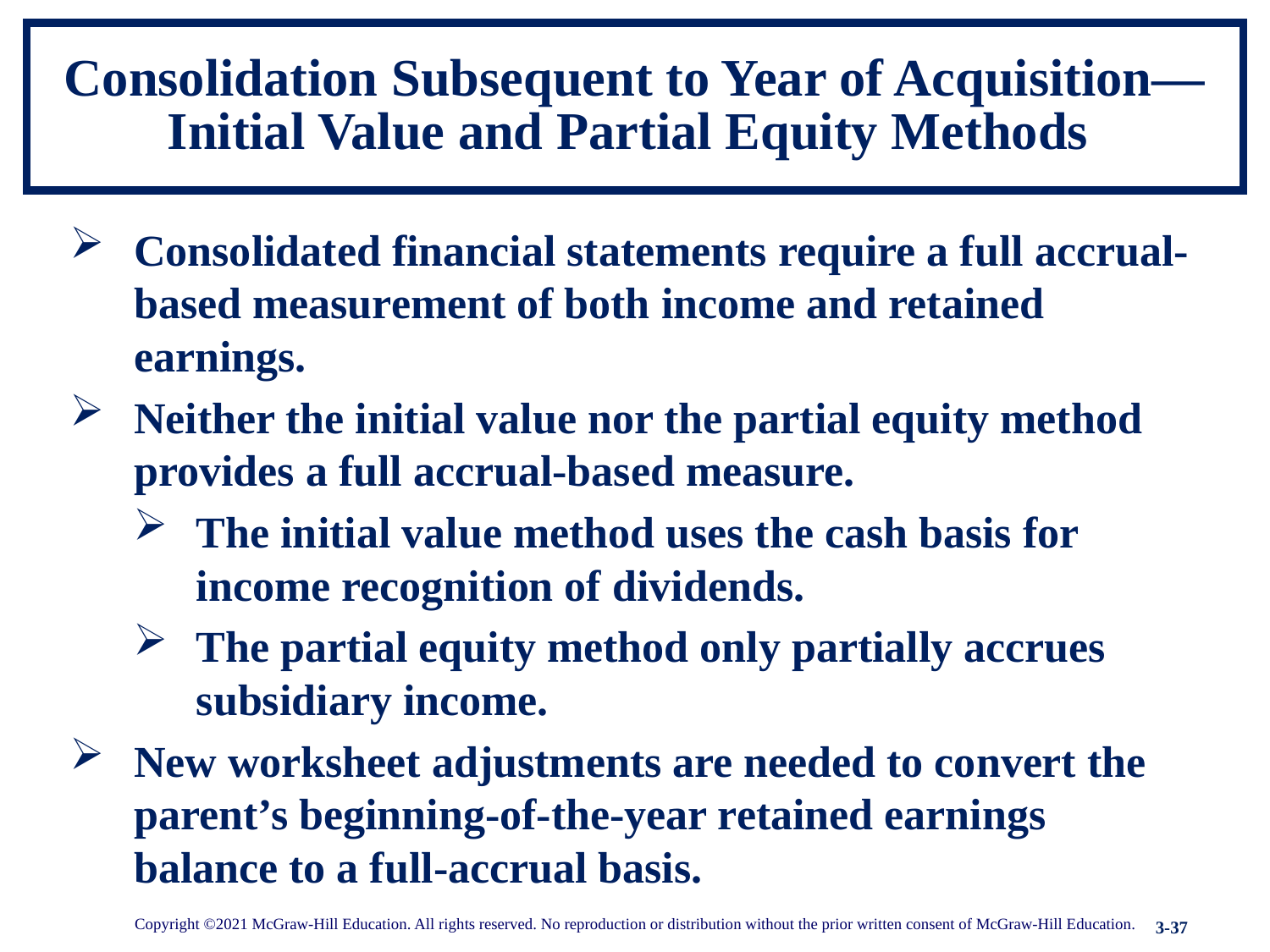

# Consolidation Subsequent to Year of Acquisition—Initial Value and Partial Equity Methods
Consolidated financial statements require a full accrual-based measurement of both income and retained earnings.
Neither the initial value nor the partial equity method provides a full accrual-based measure.
The initial value method uses the cash basis for income recognition of dividends.
The partial equity method only partially accrues subsidiary income.
New worksheet adjustments are needed to convert the parent’s beginning-of-the-year retained earnings balance to a full-accrual basis.
Copyright ©2021 McGraw-Hill Education. All rights reserved. No reproduction or distribution without the prior written consent of McGraw-Hill Education.
3-37